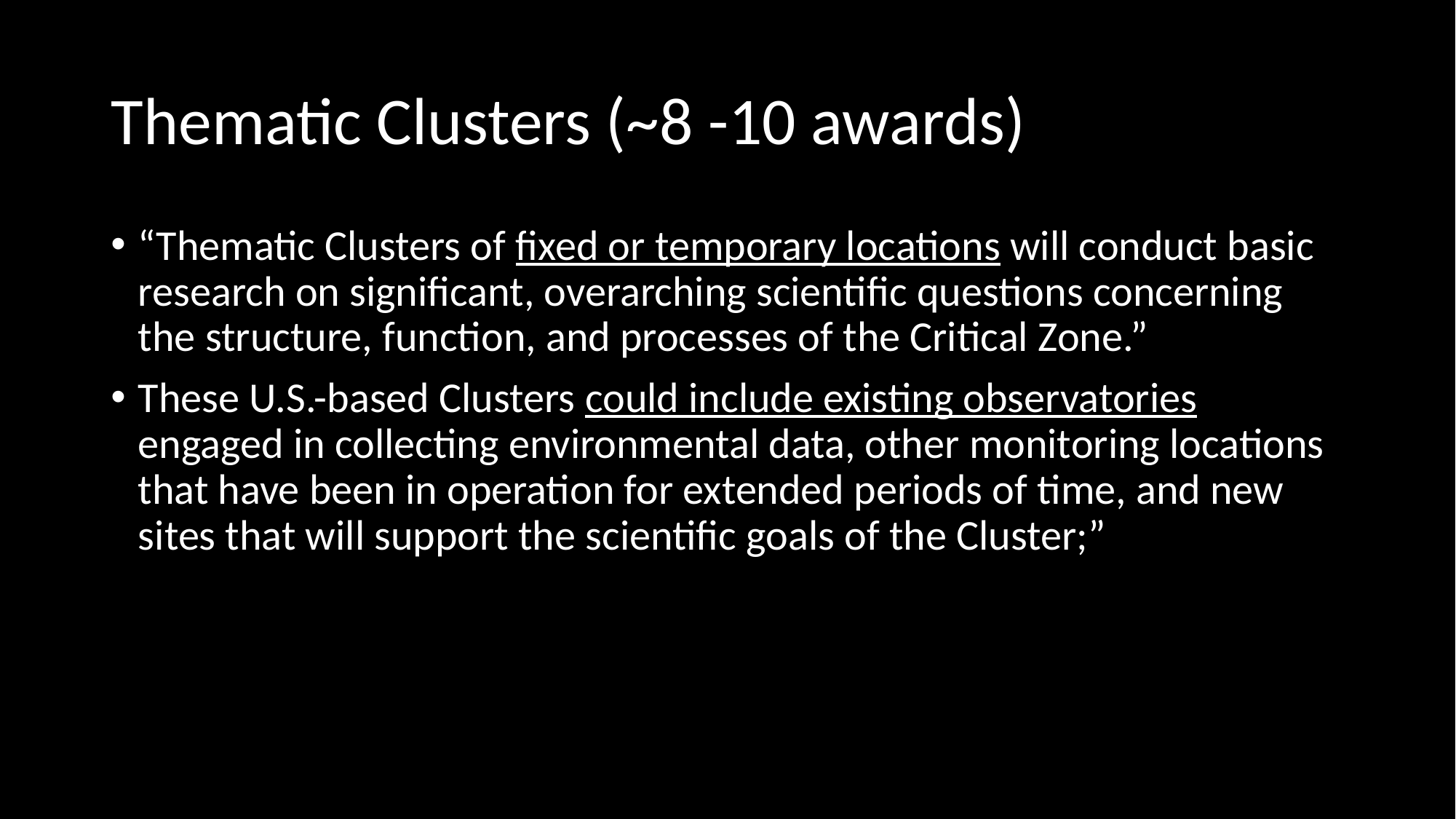

# Thematic Clusters (~8 -10 awards)
“Thematic Clusters of fixed or temporary locations will conduct basic research on significant, overarching scientific questions concerning the structure, function, and processes of the Critical Zone.”
These U.S.-based Clusters could include existing observatories engaged in collecting environmental data, other monitoring locations that have been in operation for extended periods of time, and new sites that will support the scientific goals of the Cluster;”